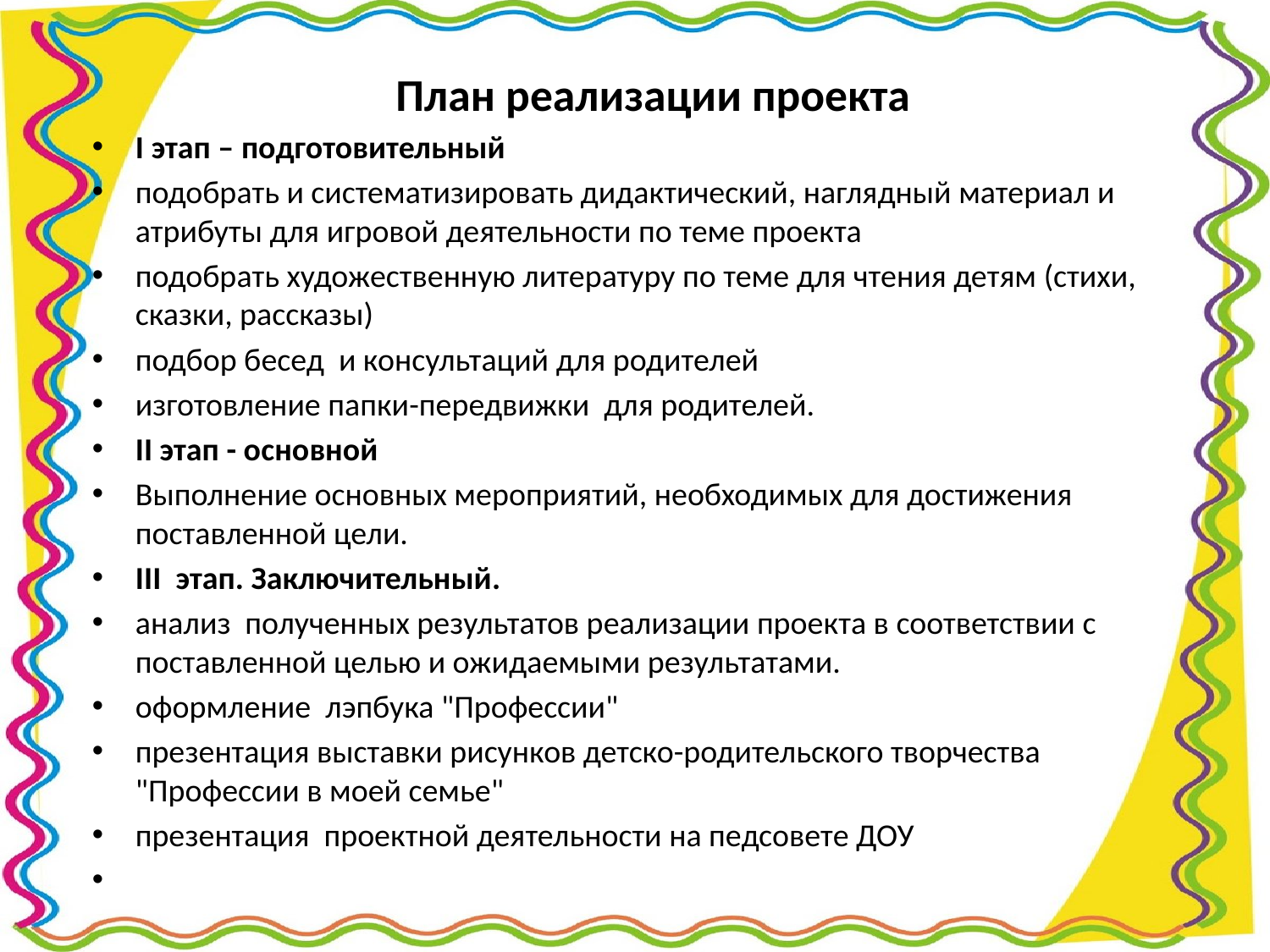

План реализации проекта
I этап – подготовительный
подобрать и систематизировать дидактический, наглядный материал и атрибуты для игровой деятельности по теме проекта
подобрать художественную литературу по теме для чтения детям (стихи, сказки, рассказы)
подбор бесед  и консультаций для родителей
изготовление папки-передвижки  для родителей.
II этап - основной
Выполнение основных мероприятий, необходимых для достижения поставленной цели.
III  этап. Заключительный.
анализ  полученных результатов реализации проекта в соответствии с поставленной целью и ожидаемыми результатами.
оформление  лэпбука "Профессии"
презентация выставки рисунков детско-родительского творчества  "Профессии в моей семье"
презентация  проектной деятельности на педсовете ДОУ